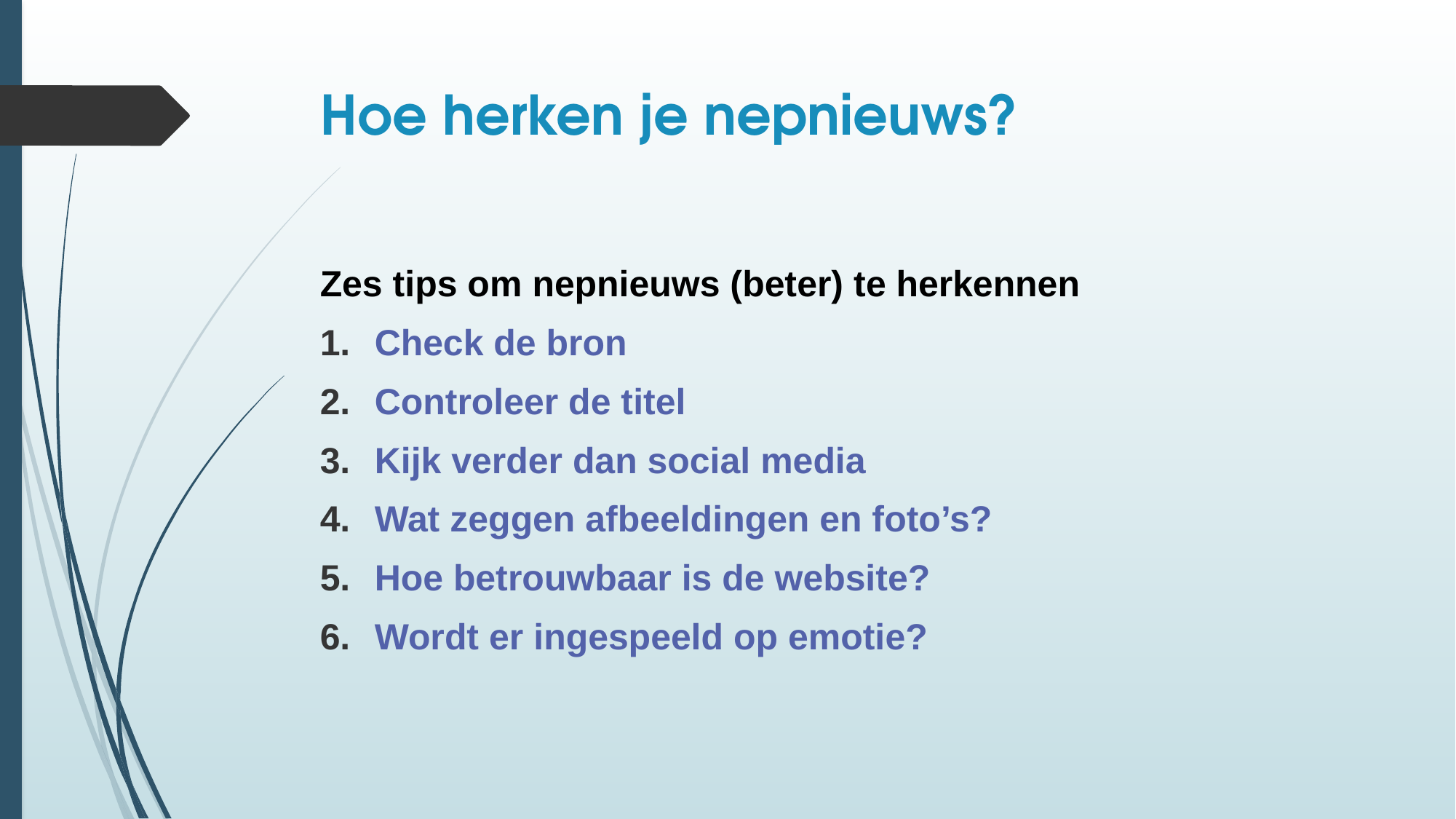

# Hoe herken je nepnieuws?
Zes tips om nepnieuws (beter) te herkennen
Check de bron
Controleer de titel
Kijk verder dan social media
Wat zeggen afbeeldingen en foto’s?
Hoe betrouwbaar is de website?
Wordt er ingespeeld op emotie?